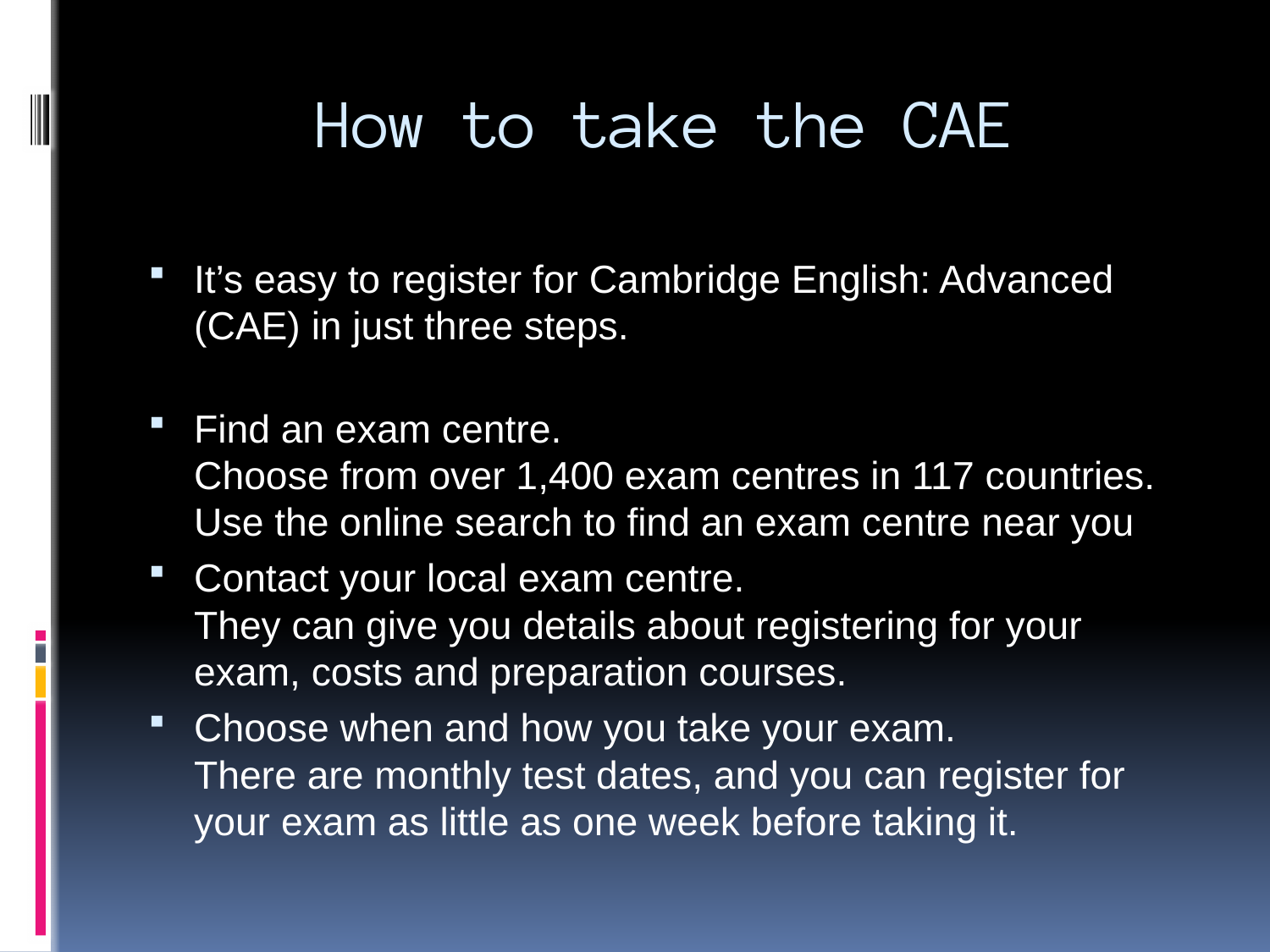

# How to take the CAE
It’s easy to register for Cambridge English: Advanced (CAE) in just three steps.
Find an exam centre. 
Choose from over 1,400 exam centres in 117 countries. 
Use the online search to find an exam centre near you
Contact your local exam centre. 
They can give you details about registering for your exam, costs and preparation courses.
Choose when and how you take your exam. 
There are monthly test dates, and you can register for your exam as little as one week before taking it.